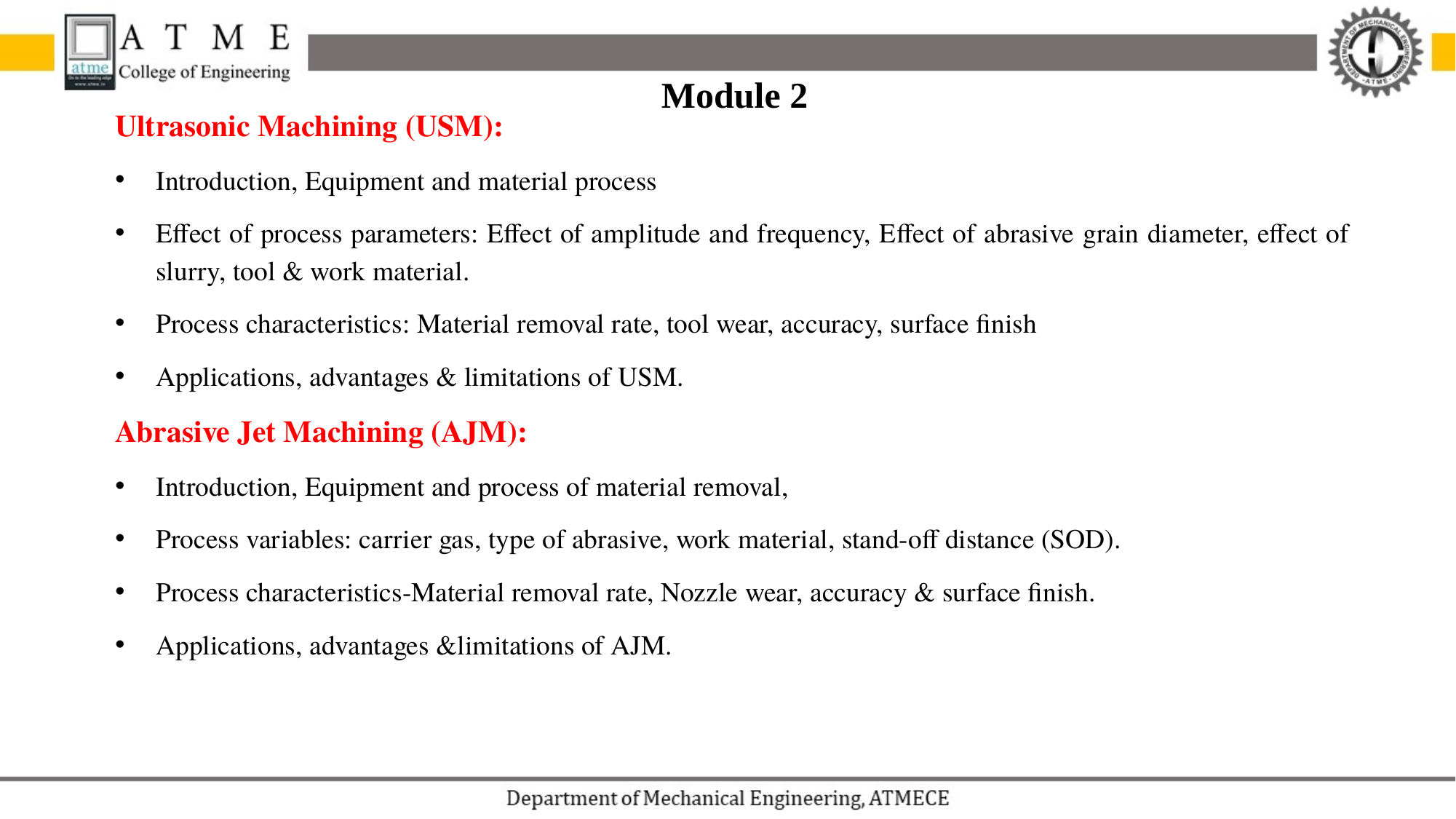

Module 2
Ultrasonic Machining (USM):
Introduction, Equipment and material process
Effect of process parameters: Effect of amplitude and frequency, Effect of abrasive grain diameter, effect of slurry, tool & work material.
Process characteristics: Material removal rate, tool wear, accuracy, surface finish
Applications, advantages & limitations of USM.
Abrasive Jet Machining (AJM):
Introduction, Equipment and process of material removal,
Process variables: carrier gas, type of abrasive, work material, stand-off distance (SOD).
Process characteristics-Material removal rate, Nozzle wear, accuracy & surface finish.
Applications, advantages &limitations of AJM.